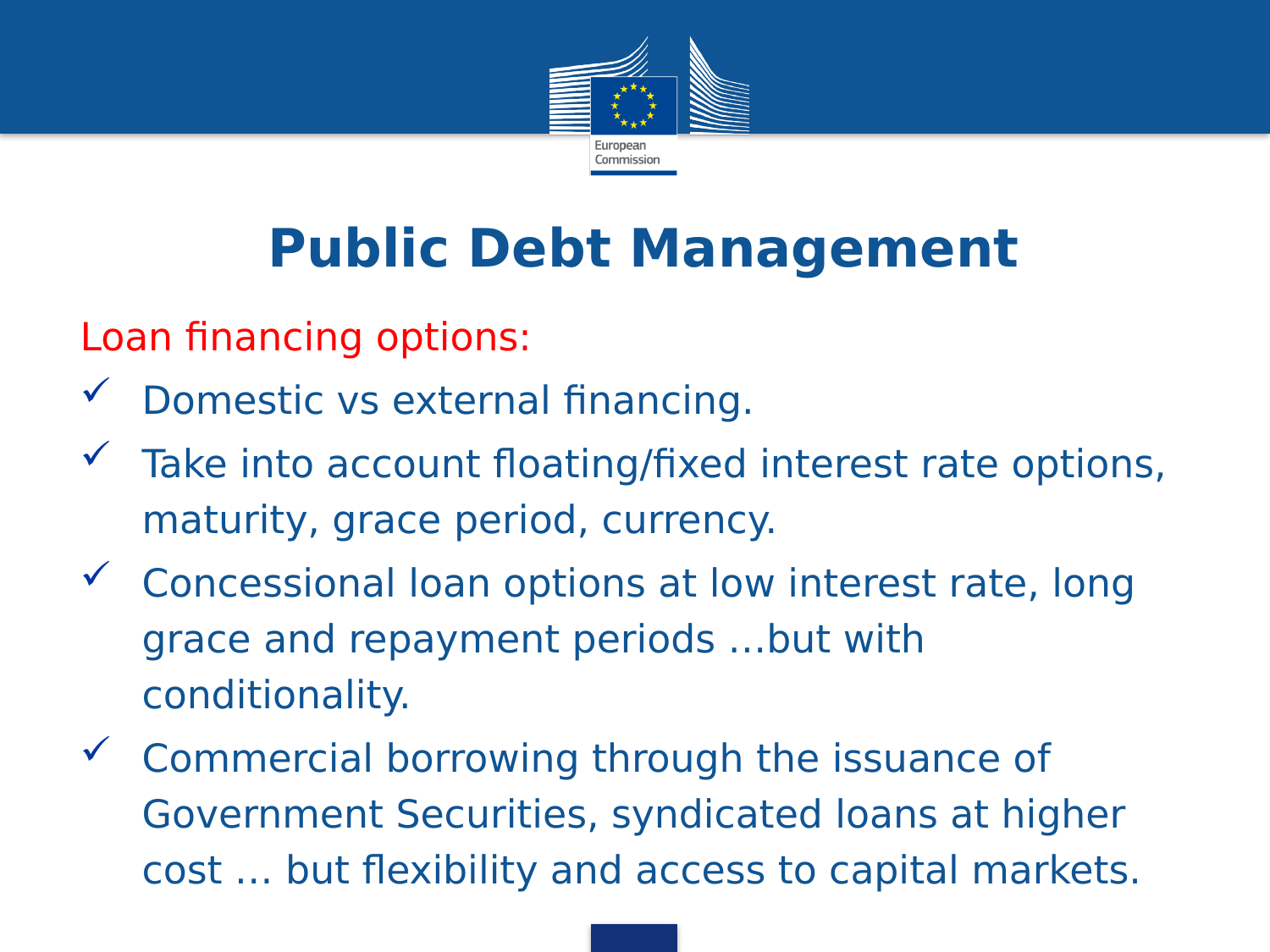

# Public Debt Management
Loan financing options:
Domestic vs external financing.
Take into account floating/fixed interest rate options, maturity, grace period, currency.
Concessional loan options at low interest rate, long grace and repayment periods …but with conditionality.
Commercial borrowing through the issuance of Government Securities, syndicated loans at higher cost … but flexibility and access to capital markets.